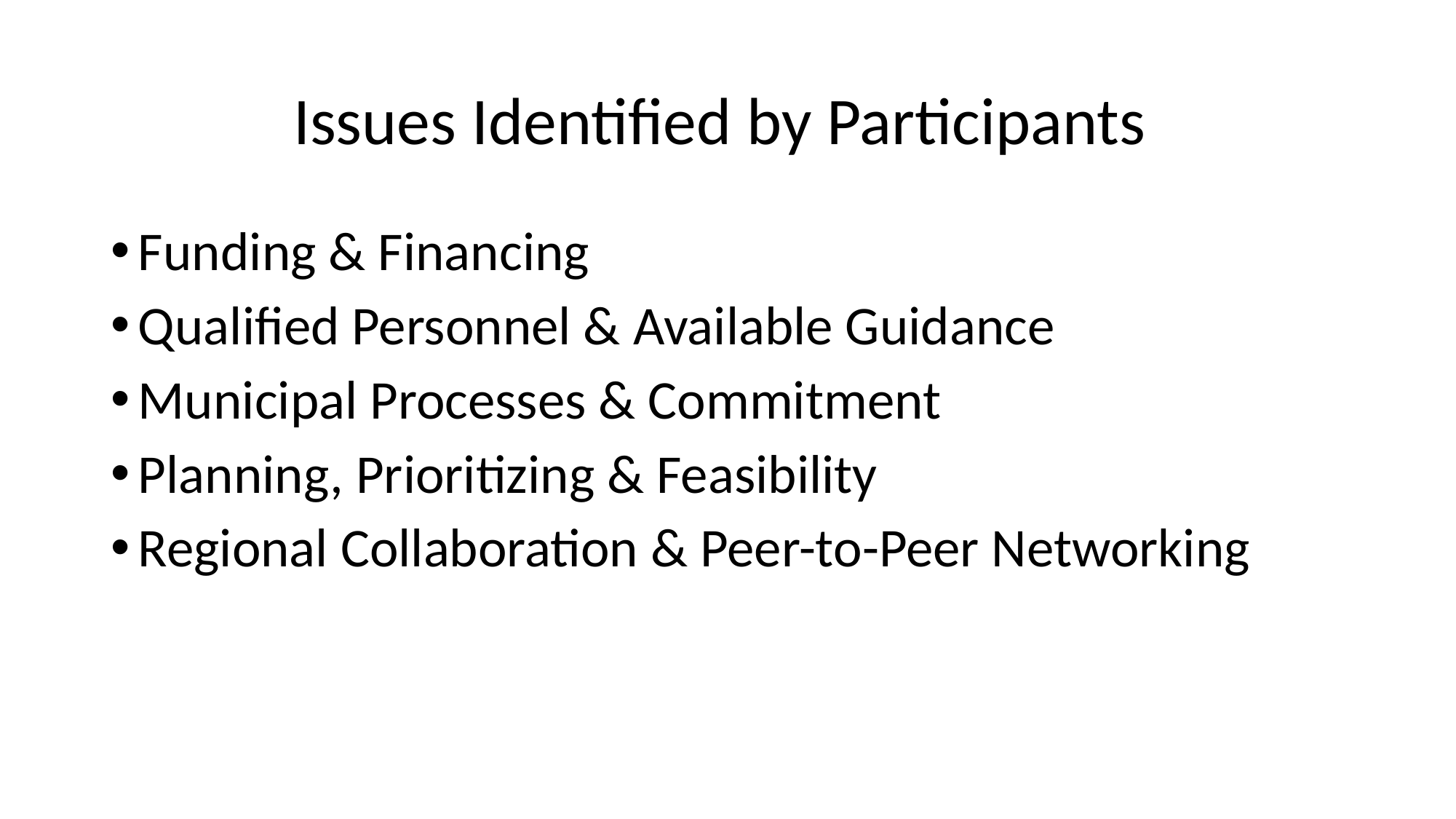

# Issues Identified by Participants
Funding & Financing
Qualified Personnel & Available Guidance
Municipal Processes & Commitment
Planning, Prioritizing & Feasibility
Regional Collaboration & Peer-to-Peer Networking